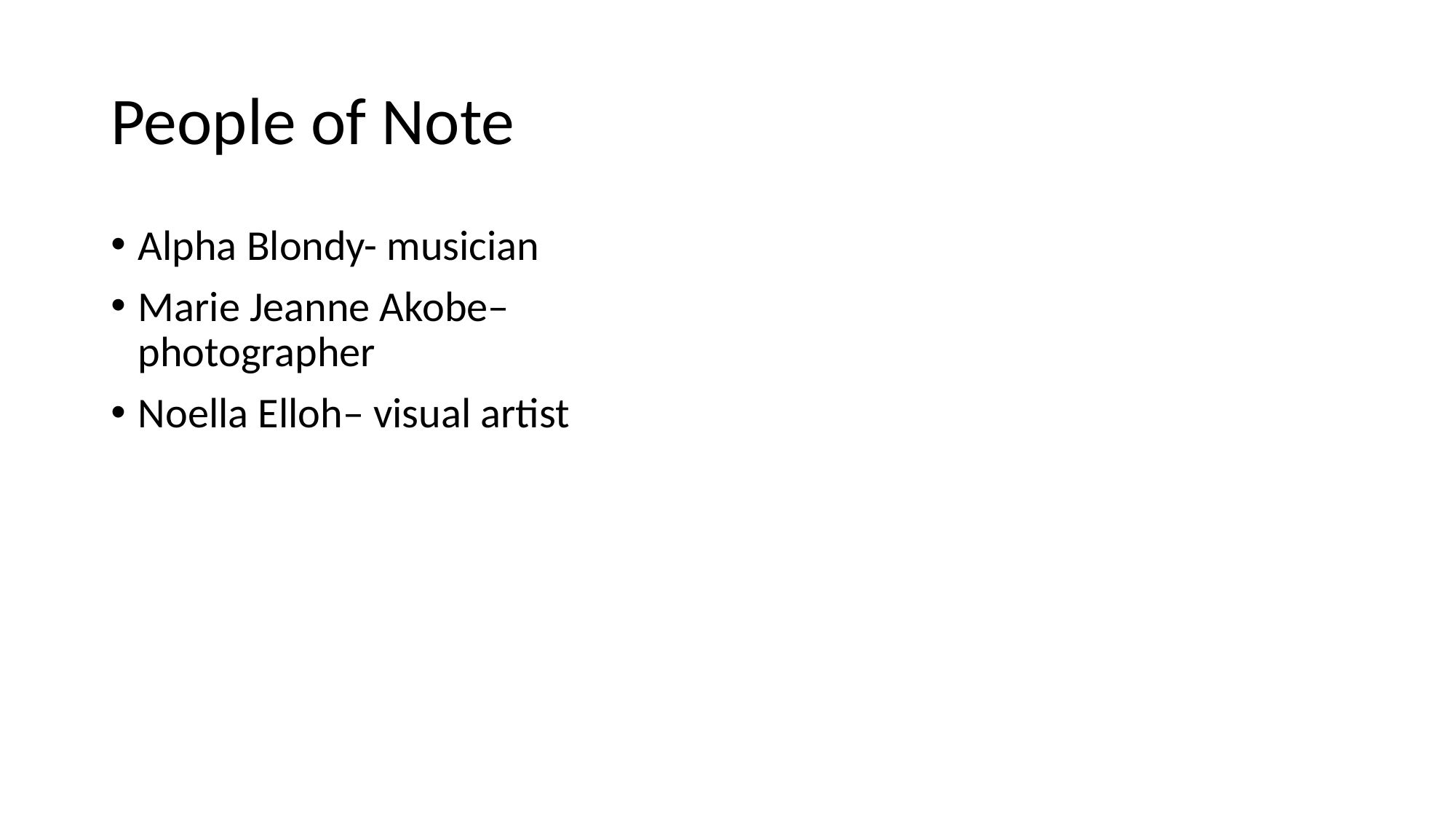

# People of Note
Alpha Blondy- musician
Marie Jeanne Akobe– photographer
Noella Elloh– visual artist